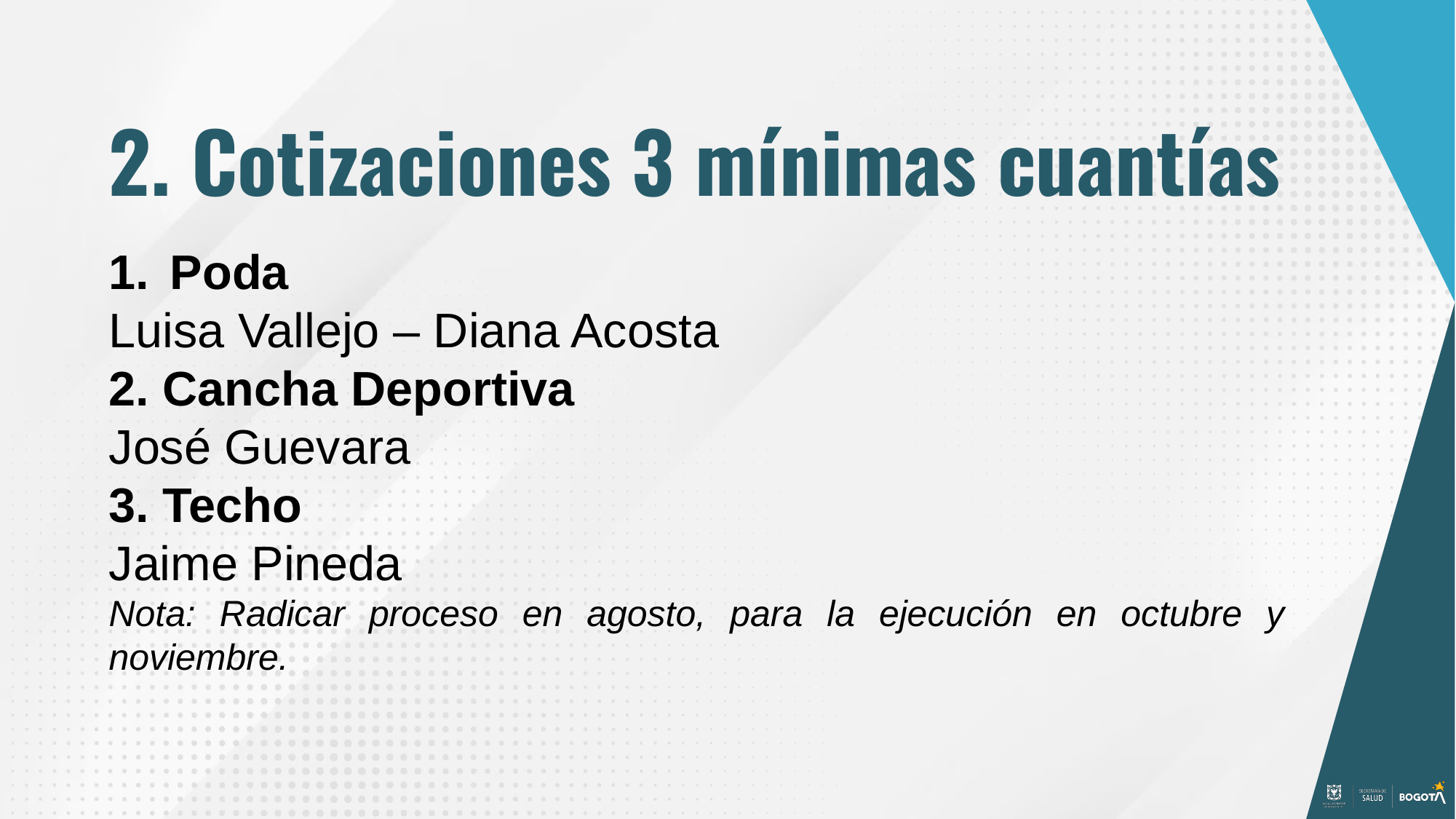

2. Cotizaciones 3 mínimas cuantías
Poda
Luisa Vallejo – Diana Acosta
2. Cancha Deportiva
José Guevara
3. Techo
Jaime Pineda
Nota: Radicar proceso en agosto, para la ejecución en octubre y noviembre.